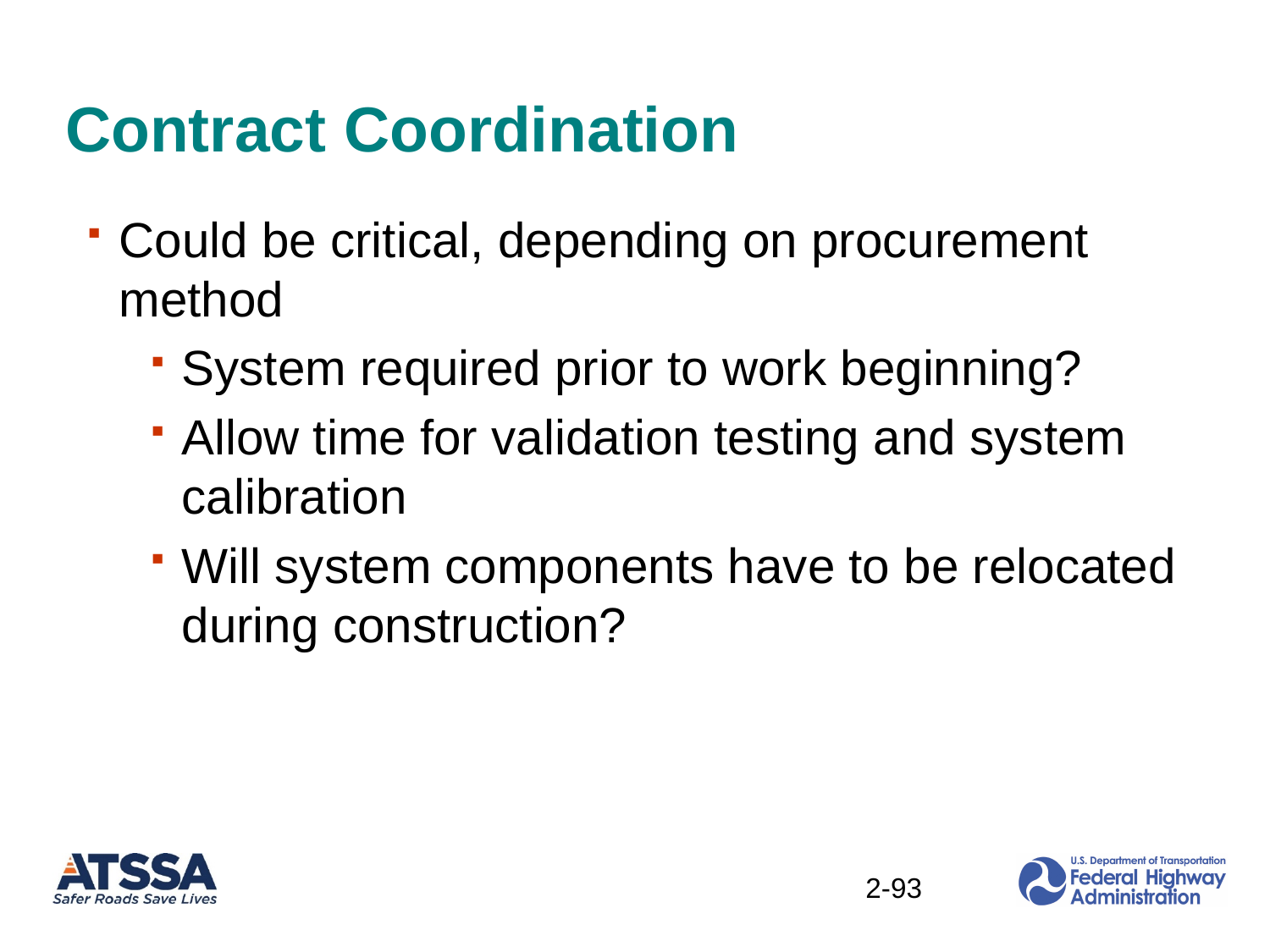

# Contract Coordination
Could be critical, depending on procurement method
System required prior to work beginning?
Allow time for validation testing and system calibration
Will system components have to be relocated during construction?